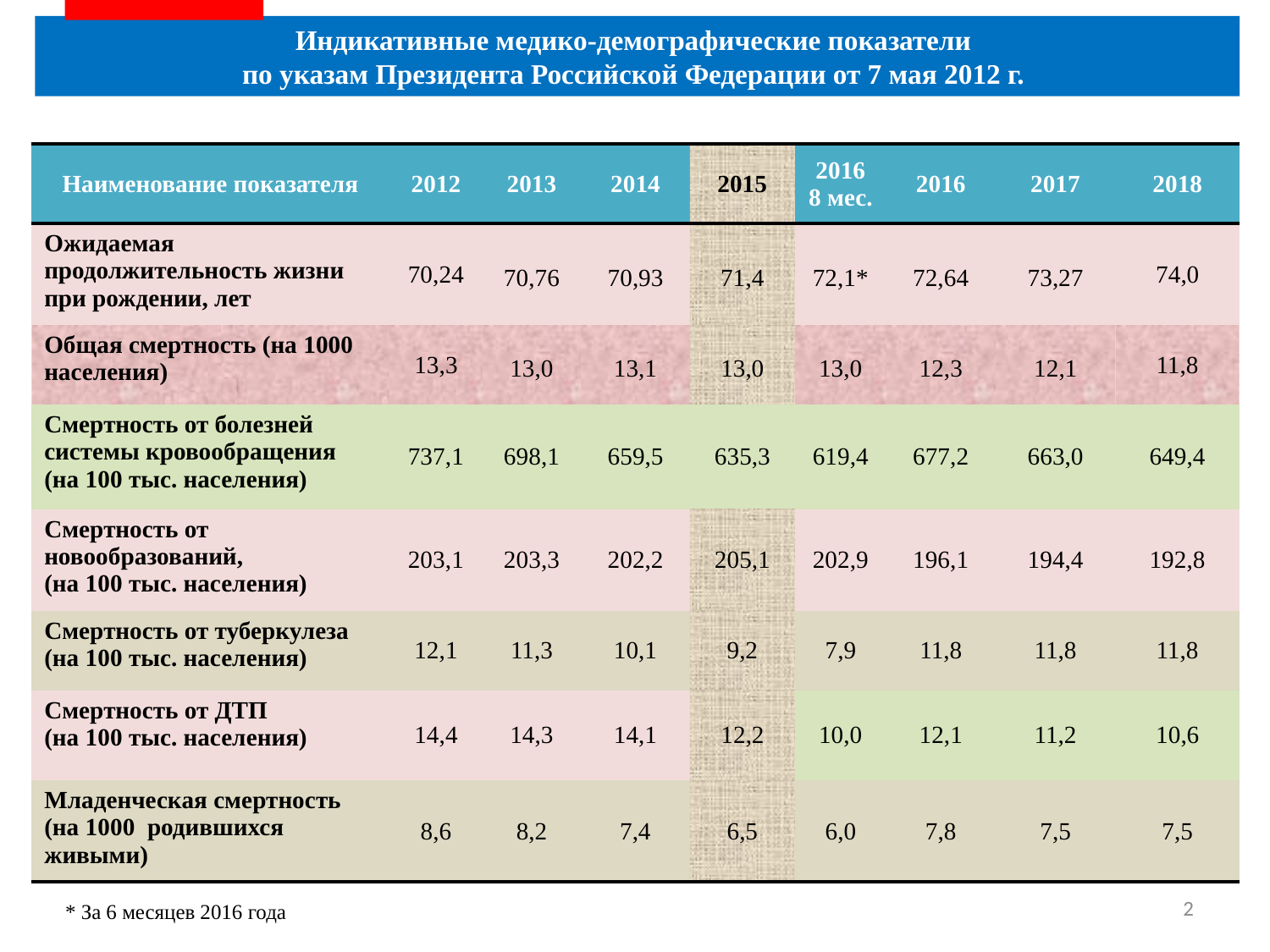

Индикативные медико-демографические показатели
по указам Президента Российской Федерации от 7 мая 2012 г.
| Наименование показателя | 2012 | 2013 | 2014 | 2015 | 2016 8 мес. | 2016 | 2017 | 2018 |
| --- | --- | --- | --- | --- | --- | --- | --- | --- |
| Ожидаемая продолжительность жизни при рождении, лет | 70,24 | 70,76 | 70,93 | 71,4 | 72,1\* | 72,64 | 73,27 | 74,0 |
| Общая смертность (на 1000 населения) | 13,3 | 13,0 | 13,1 | 13,0 | 13,0 | 12,3 | 12,1 | 11,8 |
| Смертность от болезней системы кровообращения (на 100 тыс. населения) | 737,1 | 698,1 | 659,5 | 635,3 | 619,4 | 677,2 | 663,0 | 649,4 |
| Смертность от новообразований, (на 100 тыс. населения) | 203,1 | 203,3 | 202,2 | 205,1 | 202,9 | 196,1 | 194,4 | 192,8 |
| Смертность от туберкулеза (на 100 тыс. населения) | 12,1 | 11,3 | 10,1 | 9,2 | 7,9 | 11,8 | 11,8 | 11,8 |
| Смертность от ДТП (на 100 тыс. населения) | 14,4 | 14,3 | 14,1 | 12,2 | 10,0 | 12,1 | 11,2 | 10,6 |
| Младенческая смертность (на 1000 родившихся живыми) | 8,6 | 8,2 | 7,4 | 6,5 | 6,0 | 7,8 | 7,5 | 7,5 |
2
* За 6 месяцев 2016 года